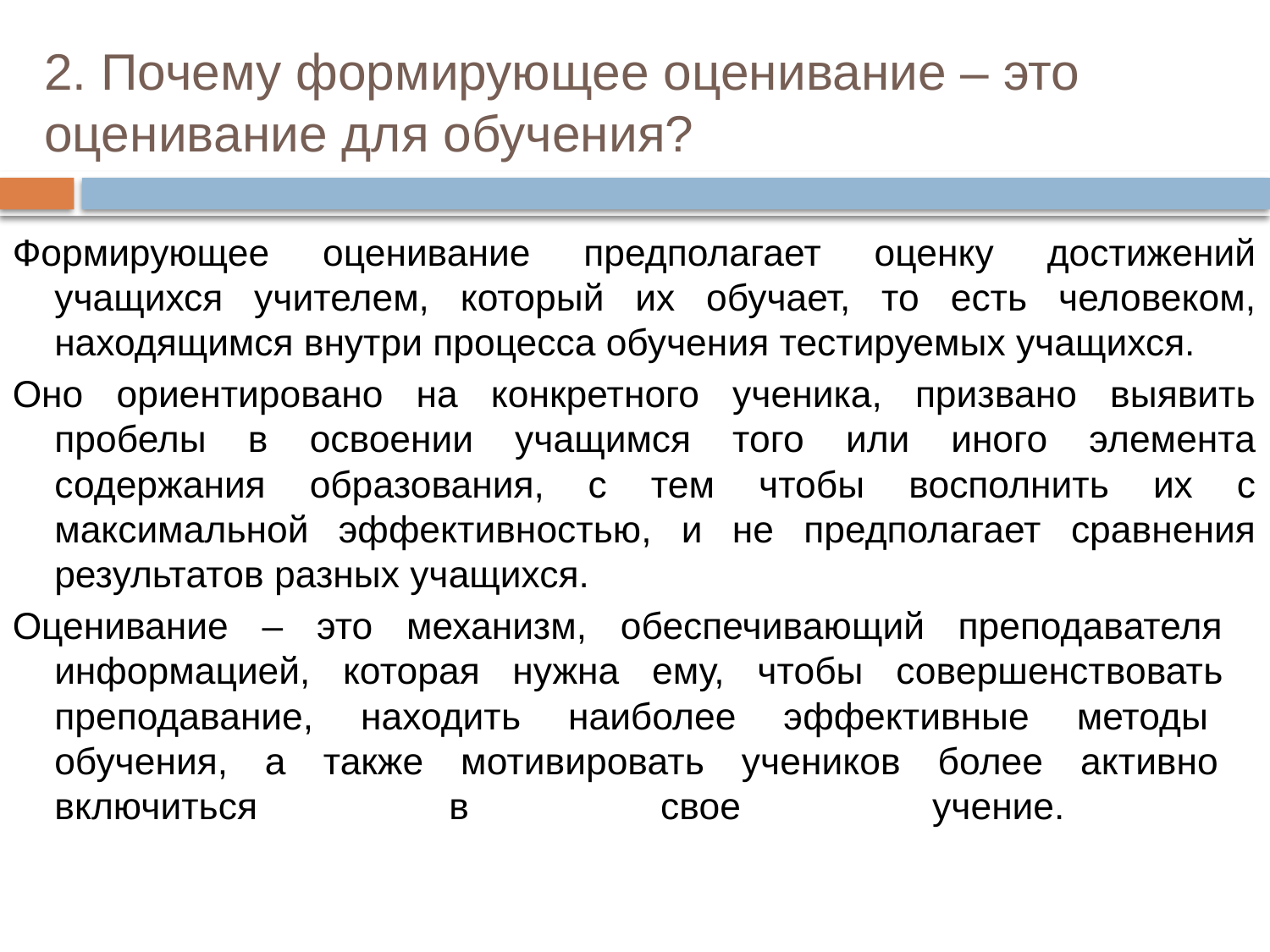

# 2. Почему формирующее оценивание – это оценивание для обучения?
Формирующее оценивание предполагает оценку достижений учащихся учителем, который их обучает, то есть человеком, находящимся внутри процесса обучения тестируемых учащихся.
Оно ориентировано на конкретного ученика, призвано выявить пробелы в освоении учащимся того или иного элемента содержания образования, с тем чтобы восполнить их с максимальной эффективностью, и не предполагает сравнения результатов разных учащихся.
Оценивание – это механизм, обеспечивающий преподавателя
информацией, которая нужна ему, чтобы совершенствовать
преподавание, находить наиболее эффективные методы
обучения, а также мотивировать учеников более активно
включиться в свое учение.